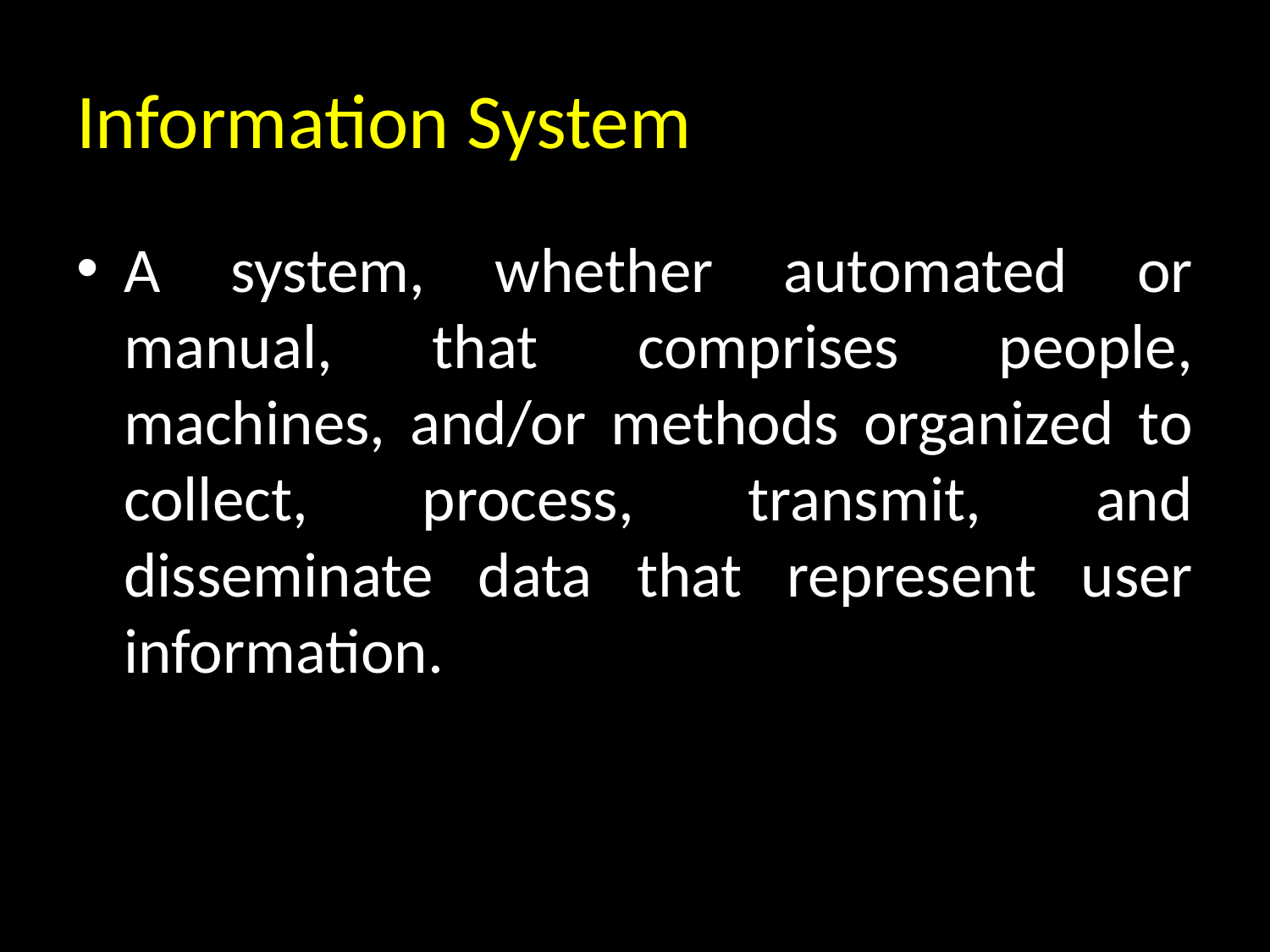

# Information System
A system, whether automated or manual, that comprises people, machines, and/or methods organized to collect, process, transmit, and disseminate data that represent user information.